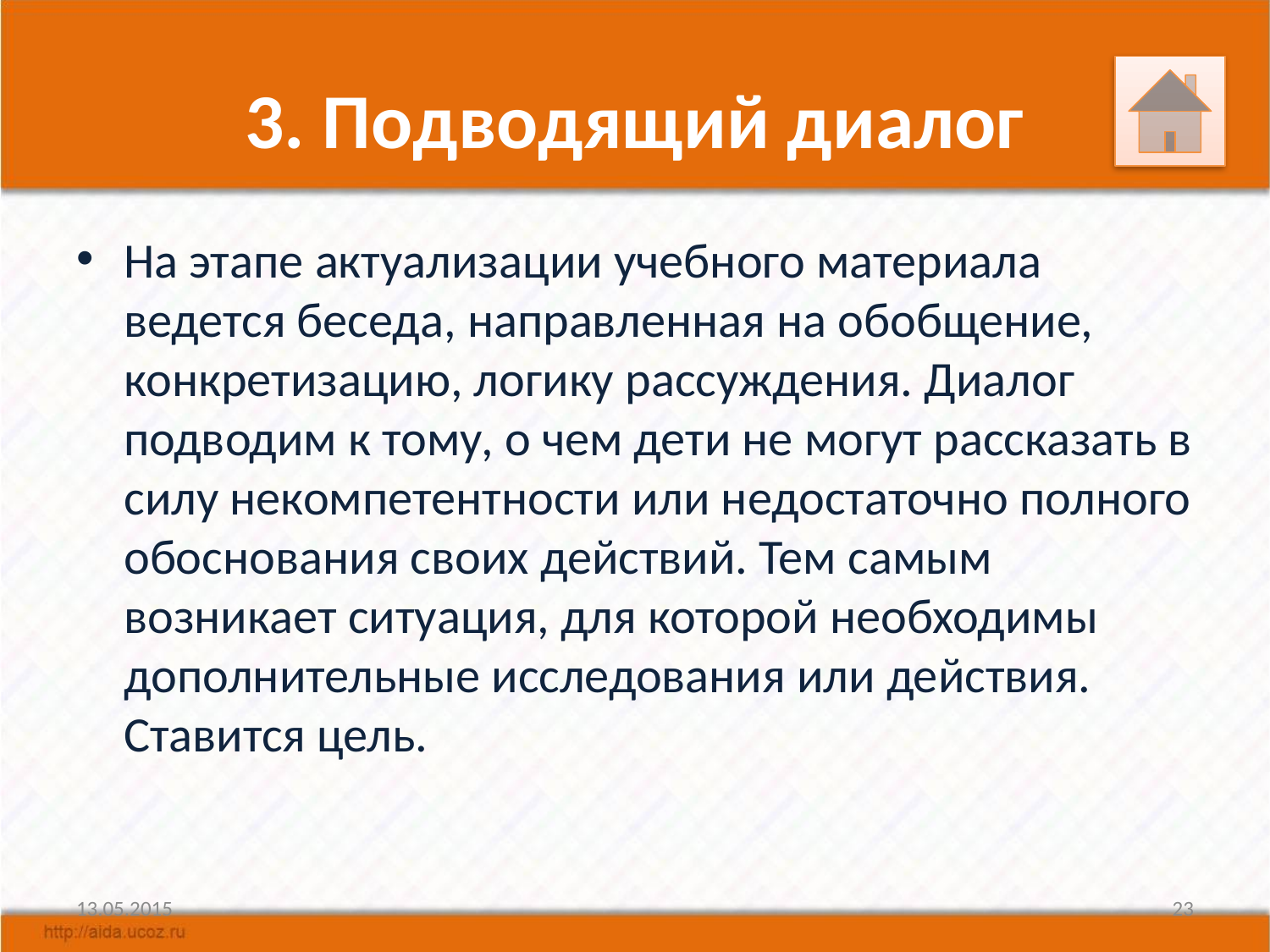

# 3. Подводящий диалог

На этапе актуализации учебного материала ведется беседа, направленная на обобщение, конкретизацию, логику рассуждения. Диалог подводим к тому, о чем дети не могут рассказать в силу некомпетентности или недостаточно полного обоснования своих действий. Тем самым возникает ситуация, для которой необходимы дополнительные исследования или действия. Ставится цель.
13.05.2015
23